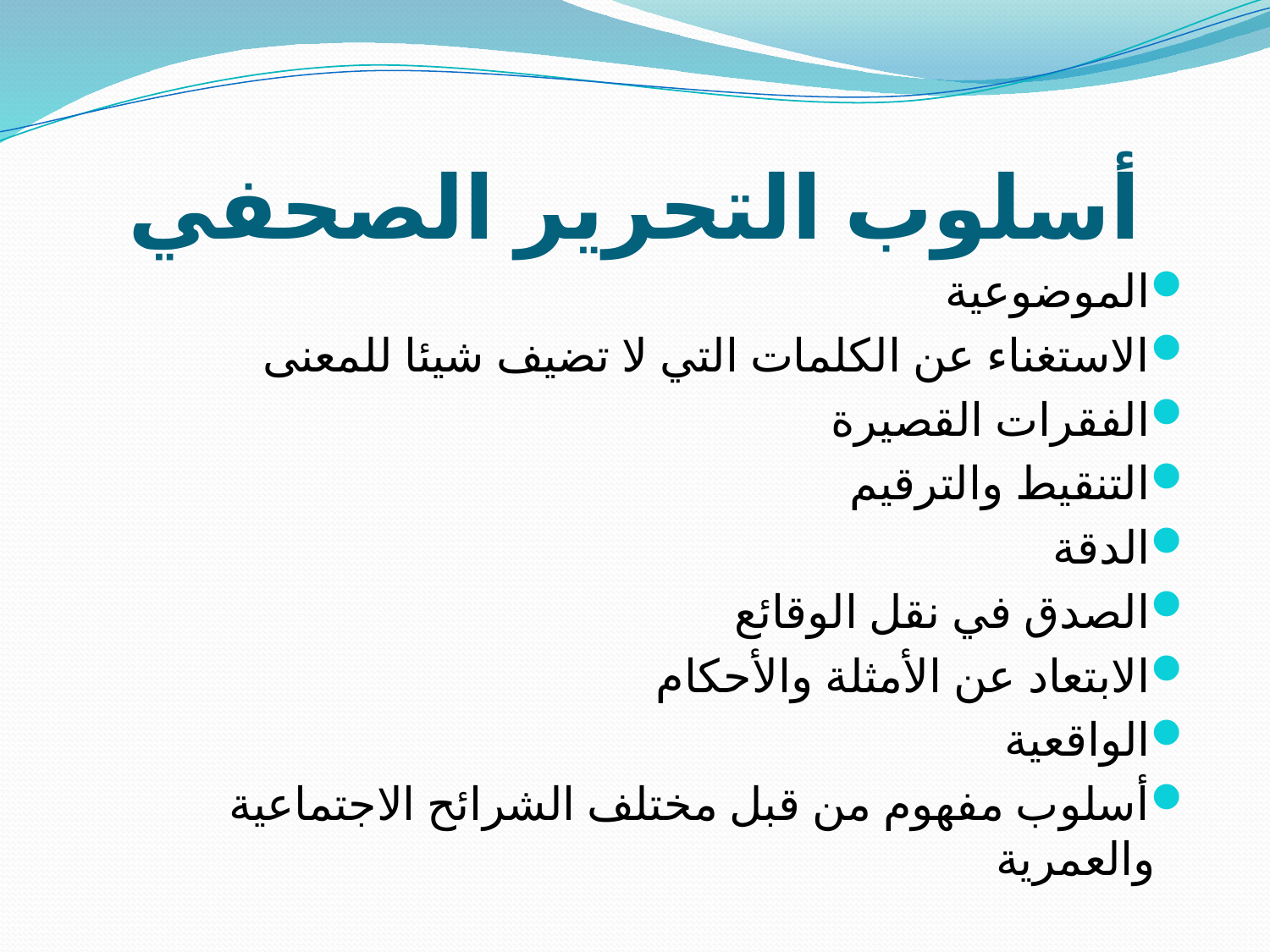

# أسلوب التحرير الصحفي
الموضوعية
الاستغناء عن الكلمات التي لا تضيف شيئا للمعنى
الفقرات القصيرة
التنقيط والترقيم
الدقة
الصدق في نقل الوقائع
الابتعاد عن الأمثلة والأحكام
الواقعية
أسلوب مفهوم من قبل مختلف الشرائح الاجتماعية والعمرية